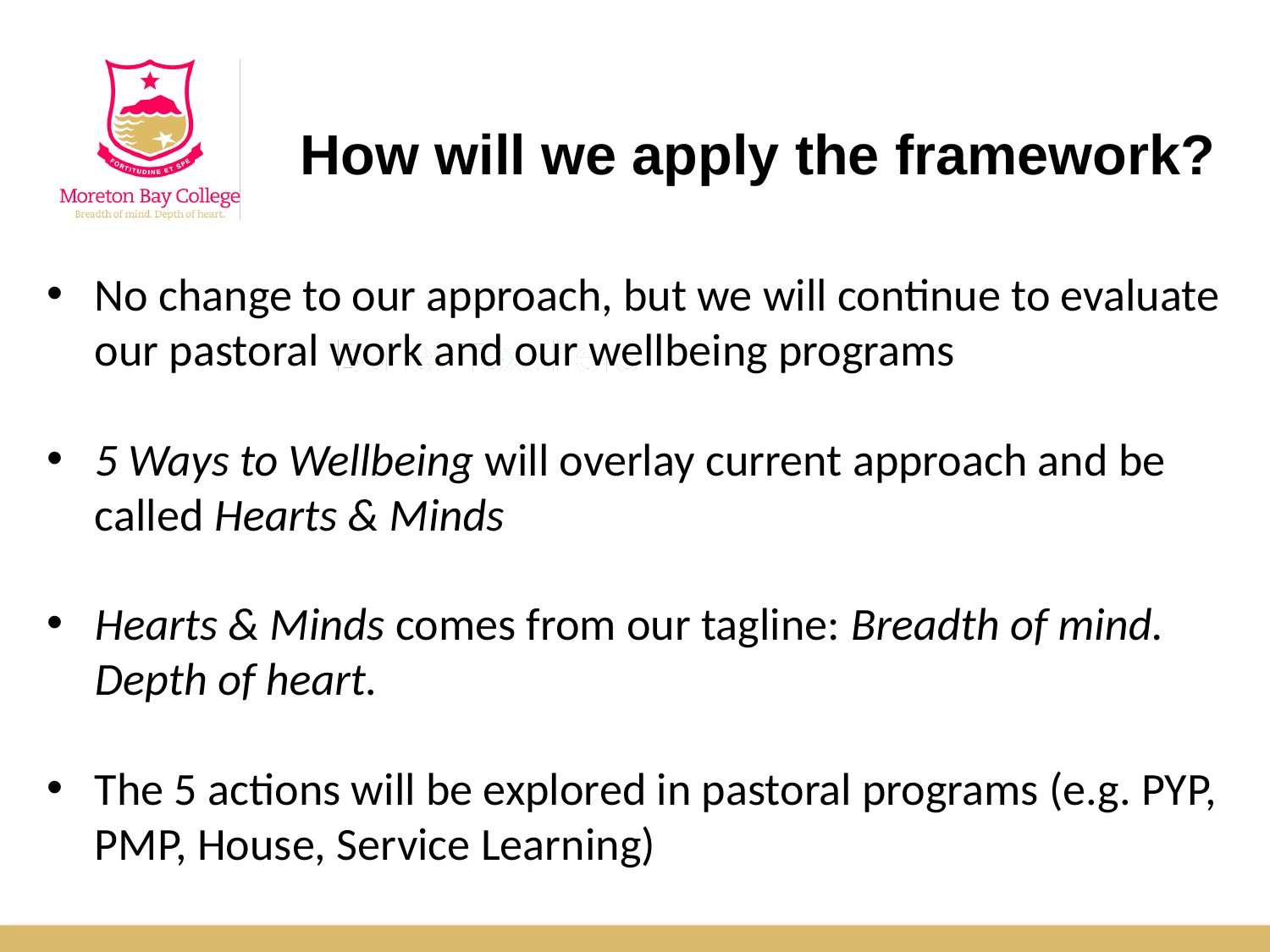

# How will we apply the framework?
No change to our approach, but we will continue to evaluate our pastoral work and our wellbeing programs

5 Ways to Wellbeing will overlay current approach and be called Hearts & Minds

Hearts & Minds comes from our tagline: Breadth of mind. Depth of heart.

The 5 actions will be explored in pastoral programs (e.g. PYP, PMP, House, Service Learning)